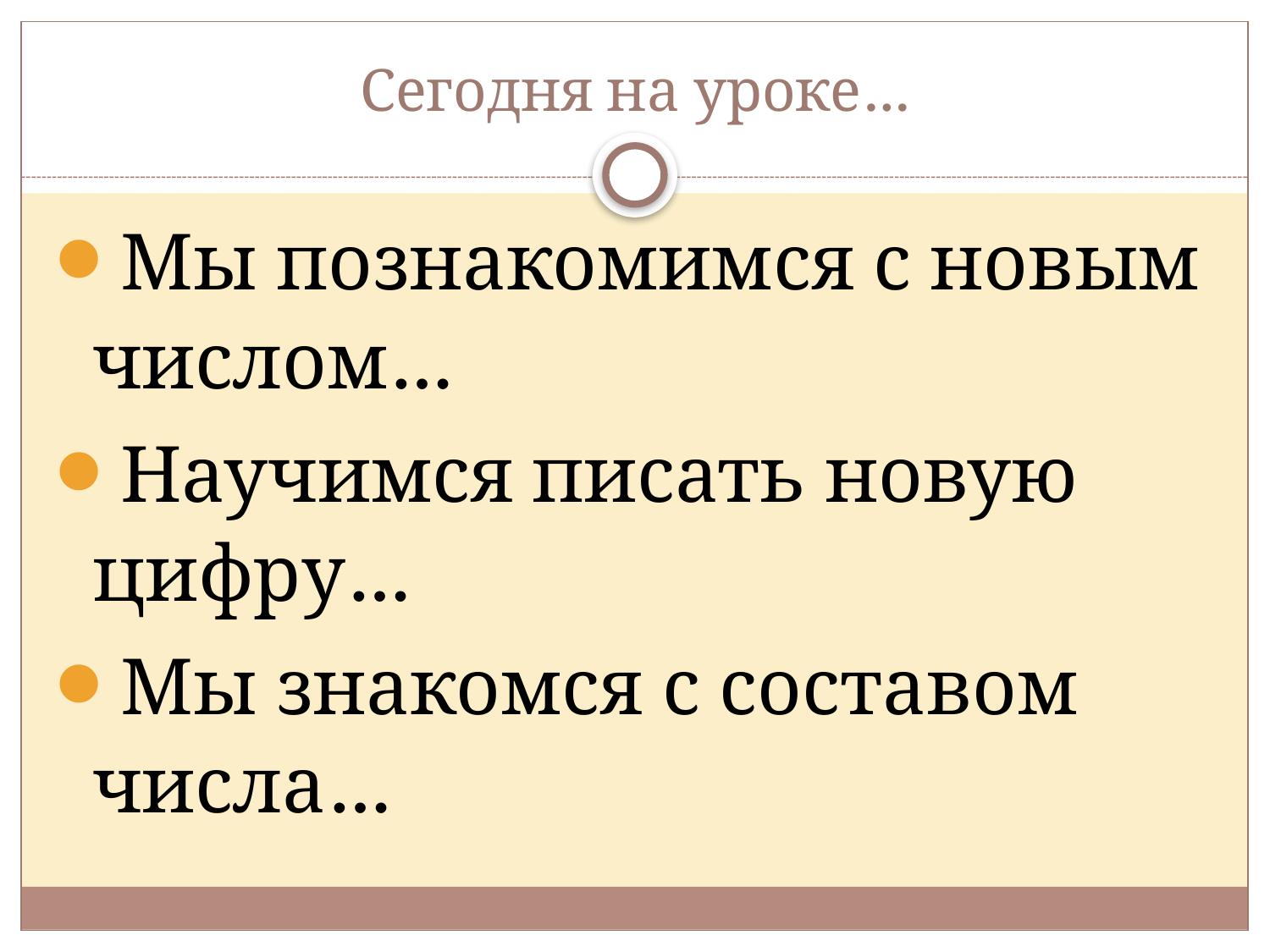

# Сегодня на уроке…
Мы познакомимся с новым числом…
Научимся писать новую цифру…
Мы знакомся с составом числа…